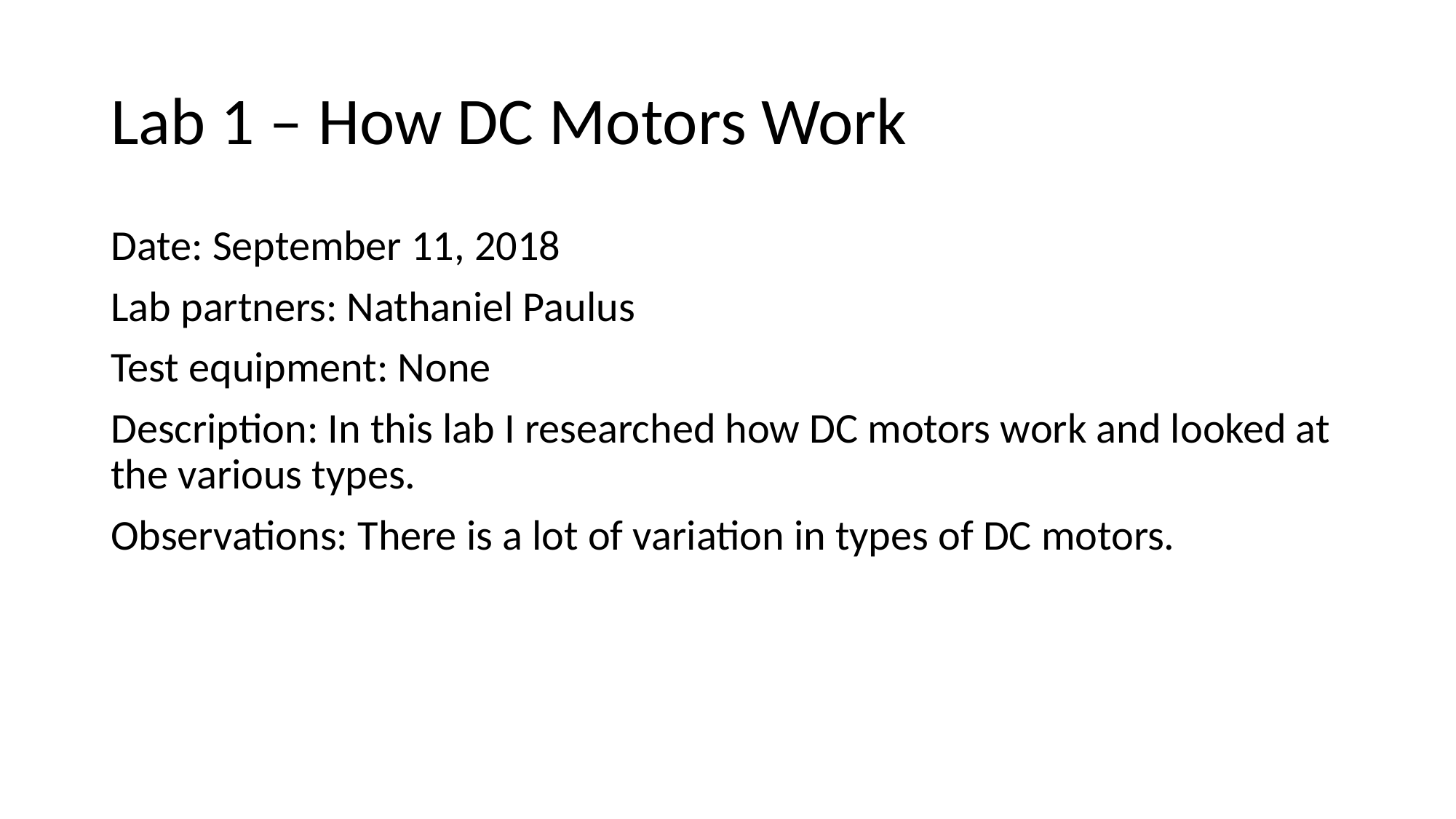

# Lab 1 – How DC Motors Work
Date: September 11, 2018
Lab partners: Nathaniel Paulus
Test equipment: None
Description: In this lab I researched how DC motors work and looked at the various types.
Observations: There is a lot of variation in types of DC motors.